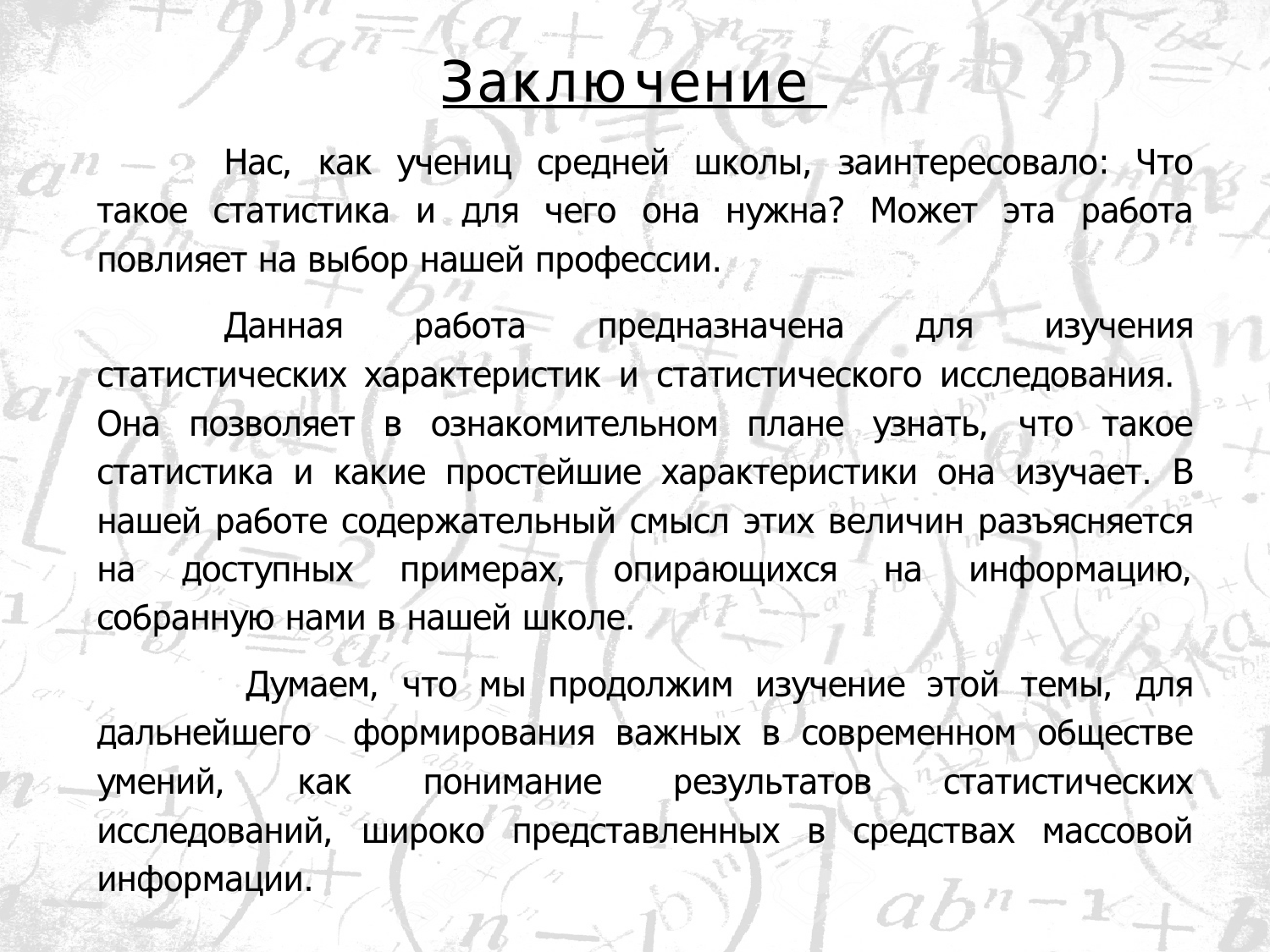

# Заключение
	Нас, как учениц средней школы, заинтересовало: Что такое статистика и для чего она нужна? Может эта работа повлияет на выбор нашей профессии.
	Данная работа предназначена для изучения статистических характеристик и статистического исследования.  Она позволяет в ознакомительном плане узнать, что такое статистика и какие простейшие характеристики она изучает. В нашей работе содержательный смысл этих величин разъясняется на доступных примерах, опирающихся на информацию, собранную нами в нашей школе.
	 Думаем, что мы продолжим изучение этой темы, для дальнейшего  формирования важных в современном обществе умений, как понимание результатов статистических исследований, широко представленных в средствах массовой информации.